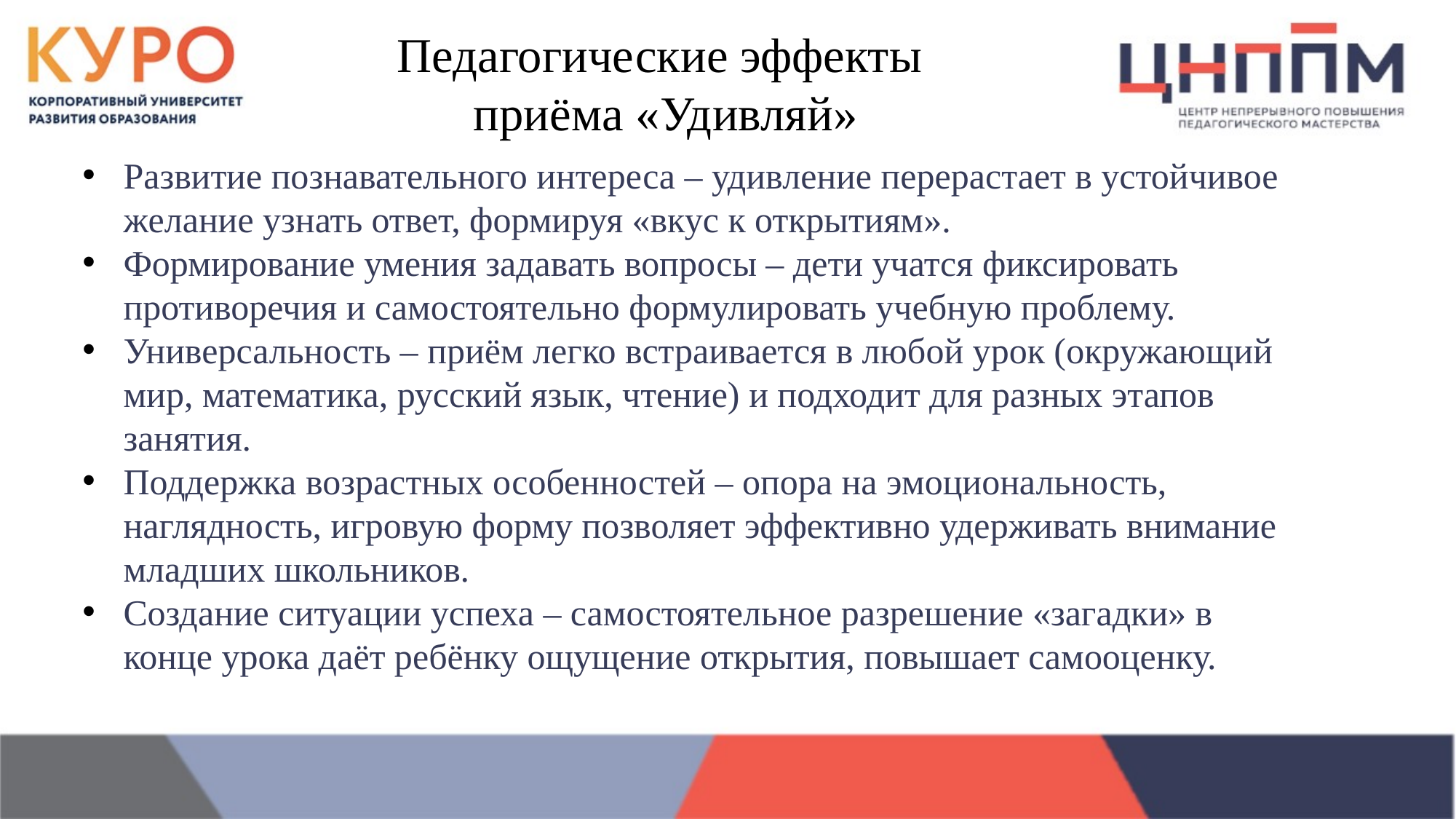

Педагогические эффекты
приёма «Удивляй»
Развитие познавательного интереса – удивление перерастает в устойчивое желание узнать ответ, формируя «вкус к открытиям».
Формирование умения задавать вопросы – дети учатся фиксировать противоречия и самостоятельно формулировать учебную проблему.
Универсальность – приём легко встраивается в любой урок (окружающий мир, математика, русский язык, чтение) и подходит для разных этапов занятия.
Поддержка возрастных особенностей – опора на эмоциональность, наглядность, игровую форму позволяет эффективно удерживать внимание младших школьников.
Создание ситуации успеха – самостоятельное разрешение «загадки» в конце урока даёт ребёнку ощущение открытия, повышает самооценку.